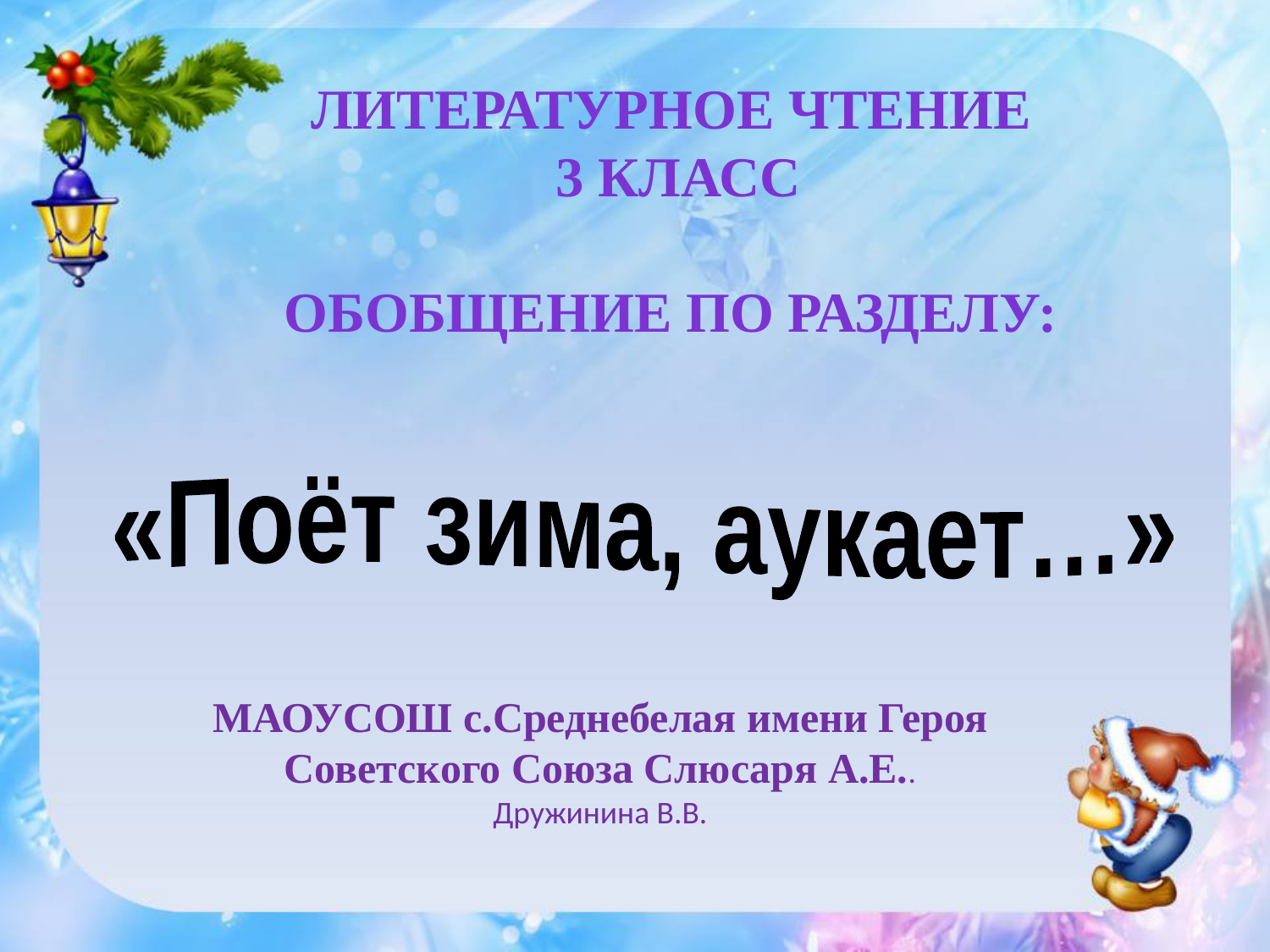

Литературное чтение
 3 класс

Обобщение по разделу:

«Поёт зима, аукает…»
МАОУСОШ с.Среднебелая имени Героя Советского Союза Слюсаря А.Е..
Дружинина В.В.